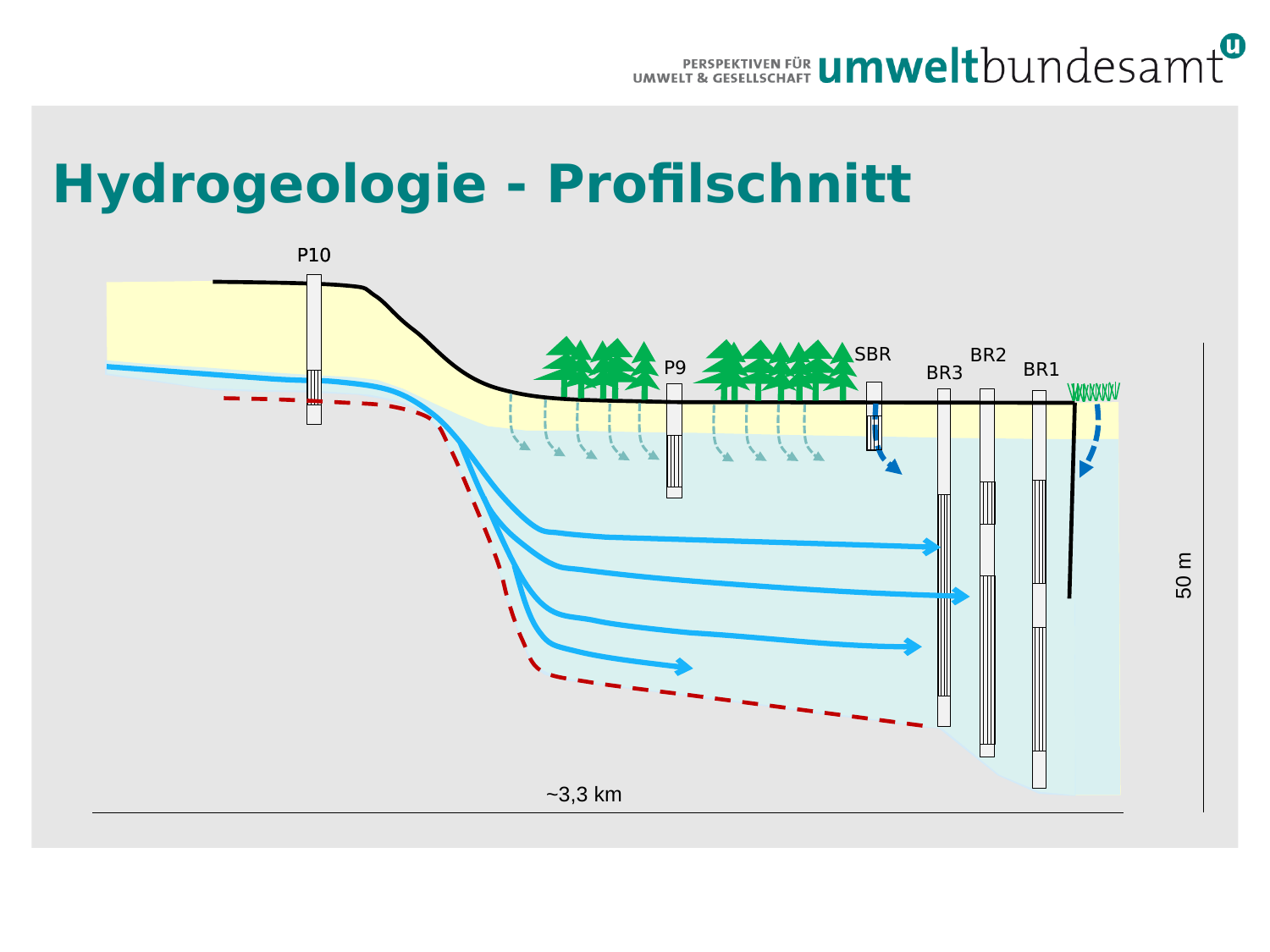

# Hydrogeologie - Profilschnitt
P10

P10

SBR
BR2

P9
BR1
BR3

50 m

~3,3 km